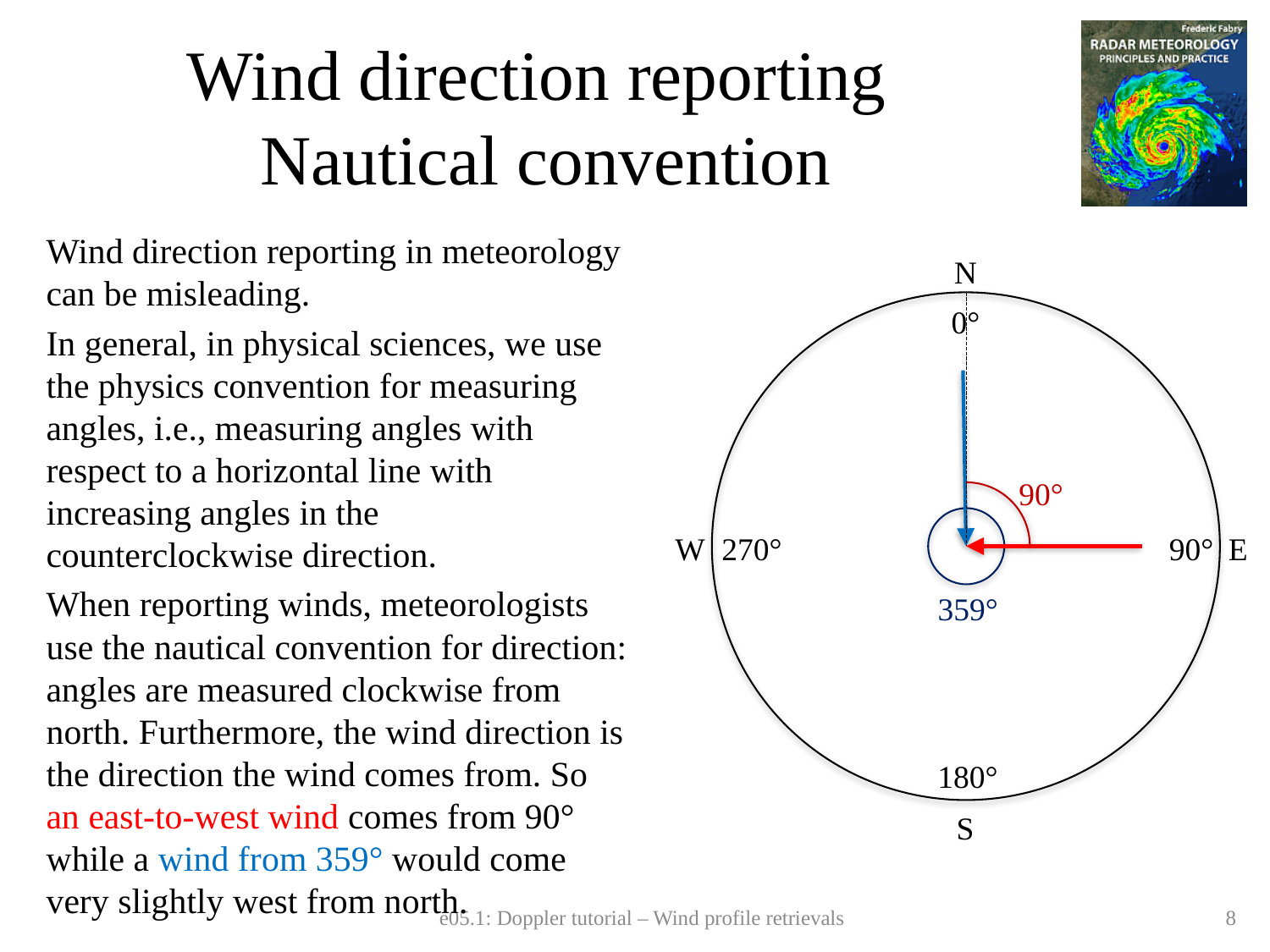

# Wind direction reporting Nautical convention
Wind direction reporting in meteorology can be misleading.
In general, in physical sciences, we use the physics convention for measuring angles, i.e., measuring angles with respect to a horizontal line with increasing angles in the counterclockwise direction.
When reporting winds, meteorologists use the nautical convention for direction: angles are measured clockwise from north. Furthermore, the wind direction is the direction the wind comes from. So an east-to-west wind comes from 90° while a wind from 359° would come very slightly west from north.
N

0°
90°

270°
W
90°
E
359°
180°
S
e05.1: Doppler tutorial – Wind profile retrievals
8